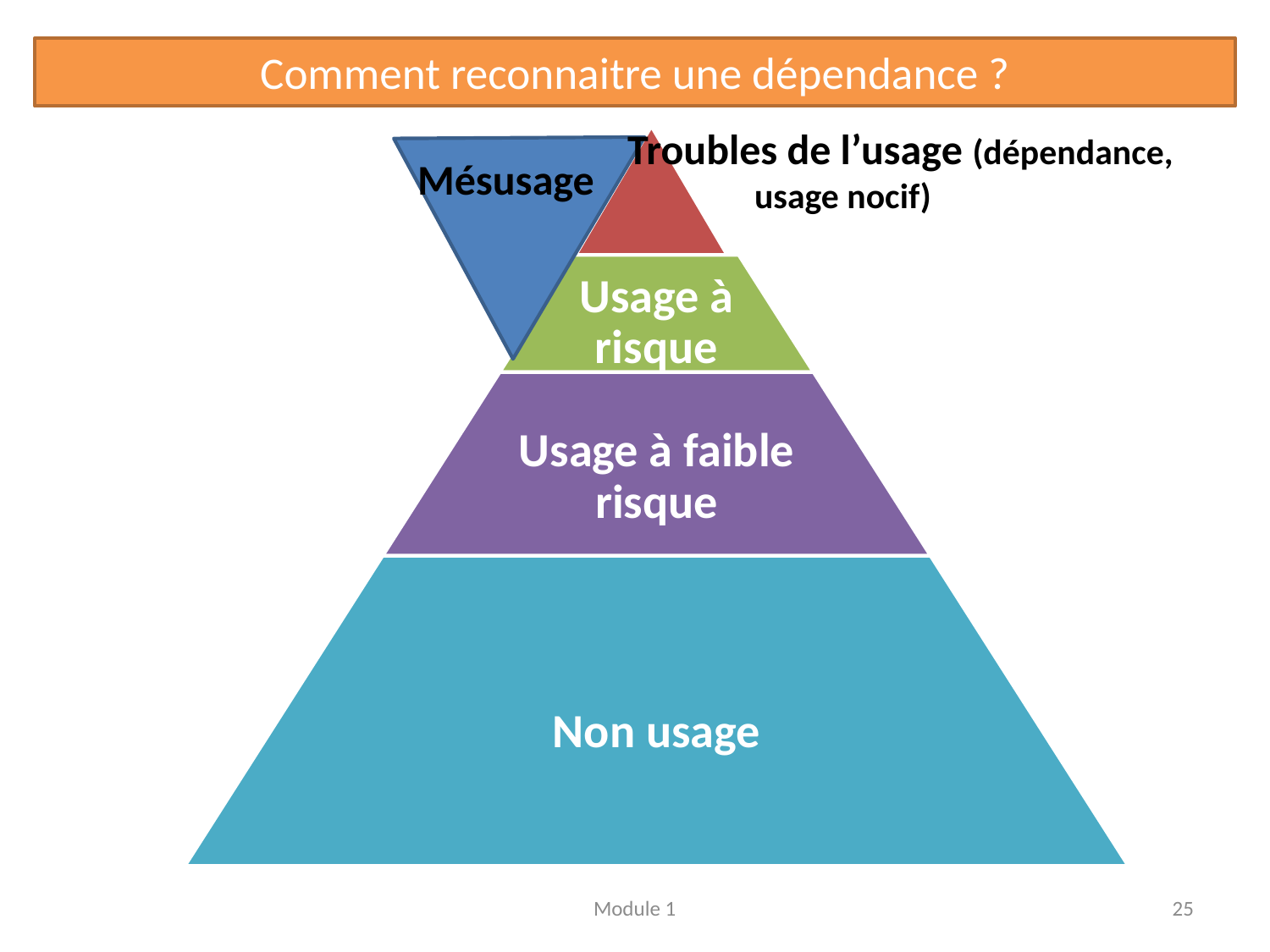

Comment reconnaitre une dépendance ?

Troubles de l’usage (dépendance,    		usage nocif)

Usage à risque
Usage à faible risque
Non usage
Mésusage
Module 1
25